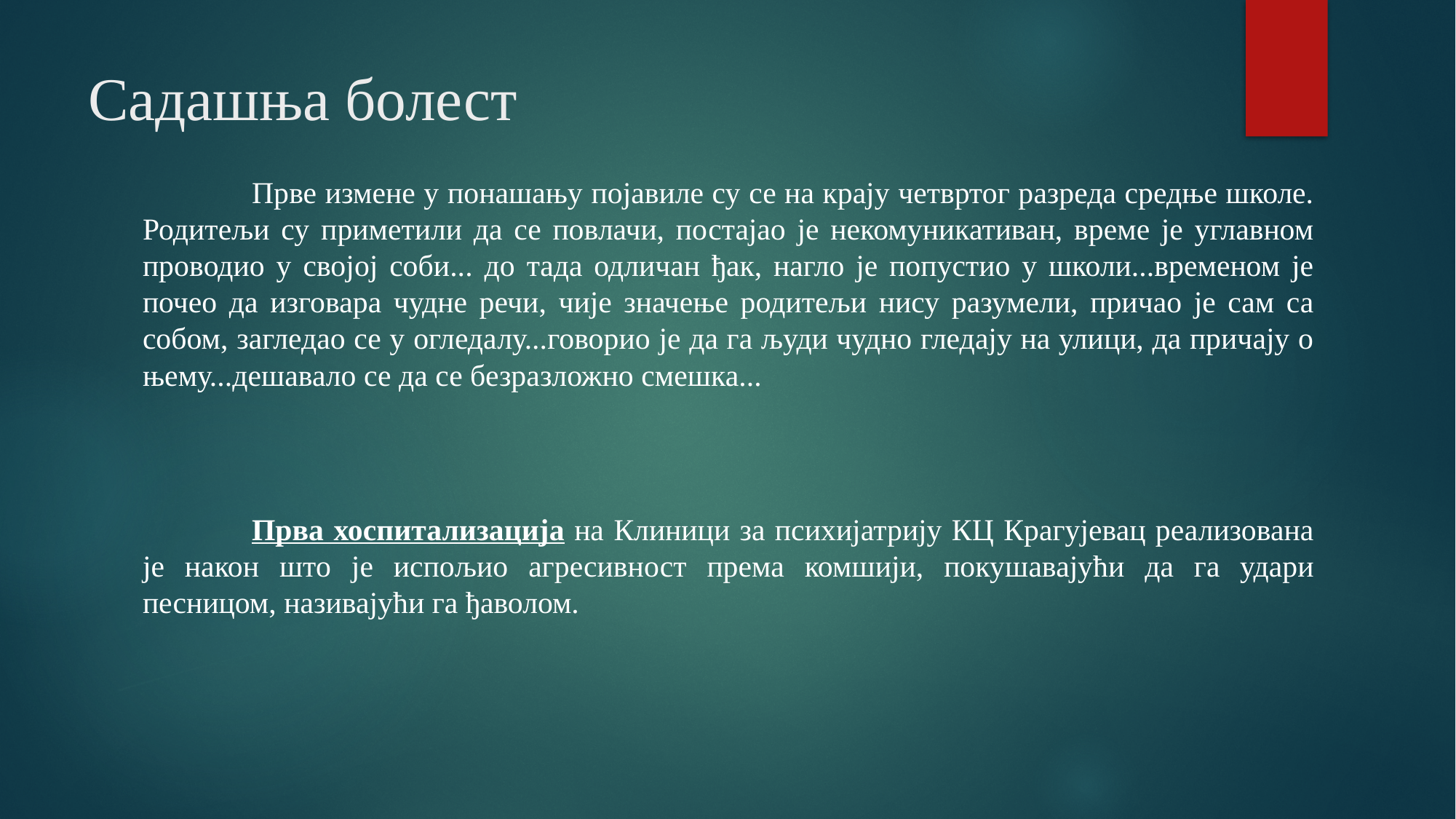

# Садашња болест
	Прве измене у понашању појавиле су се на крају четвртог разреда средње школе. Родитељи су приметили да се повлачи, постајао је некомуникативан, време је углавном проводио у својој соби... до тада одличан ђак, нагло је попустио у школи...временом је почео да изговара чудне речи, чије значење родитељи нису разумели, причао је сам са собом, загледао се у огледалу...говорио је да га људи чудно гледају на улици, да причају о њему...дешавало се да се безразложно смешка...

	Прва хоспитализација на Клиници за психијатрију КЦ Крагујевац реализована је након што је испољио агресивност према комшији, покушавајући да га удари песницом, називајући га ђаволом.